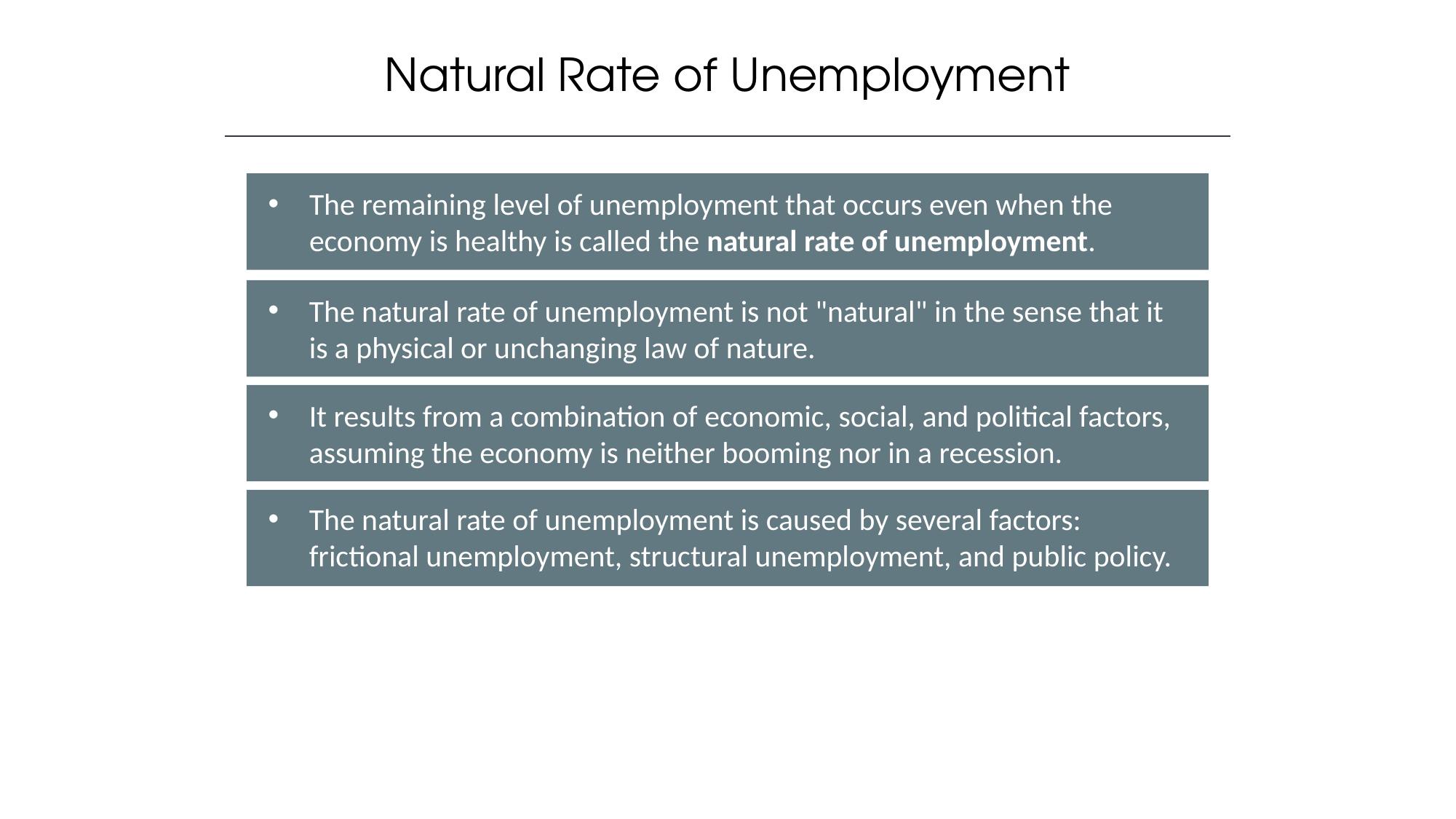

Natural Rate of Unemployment

The remaining level of unemployment that occurs even when the economy is healthy is called the natural rate of unemployment.

The natural rate of unemployment is not "natural" in the sense that it is a physical or unchanging law of nature.

It results from a combination of economic, social, and political factors, assuming the economy is neither booming nor in a recession.

The natural rate of unemployment is caused by several factors: frictional unemployment, structural unemployment, and public policy.